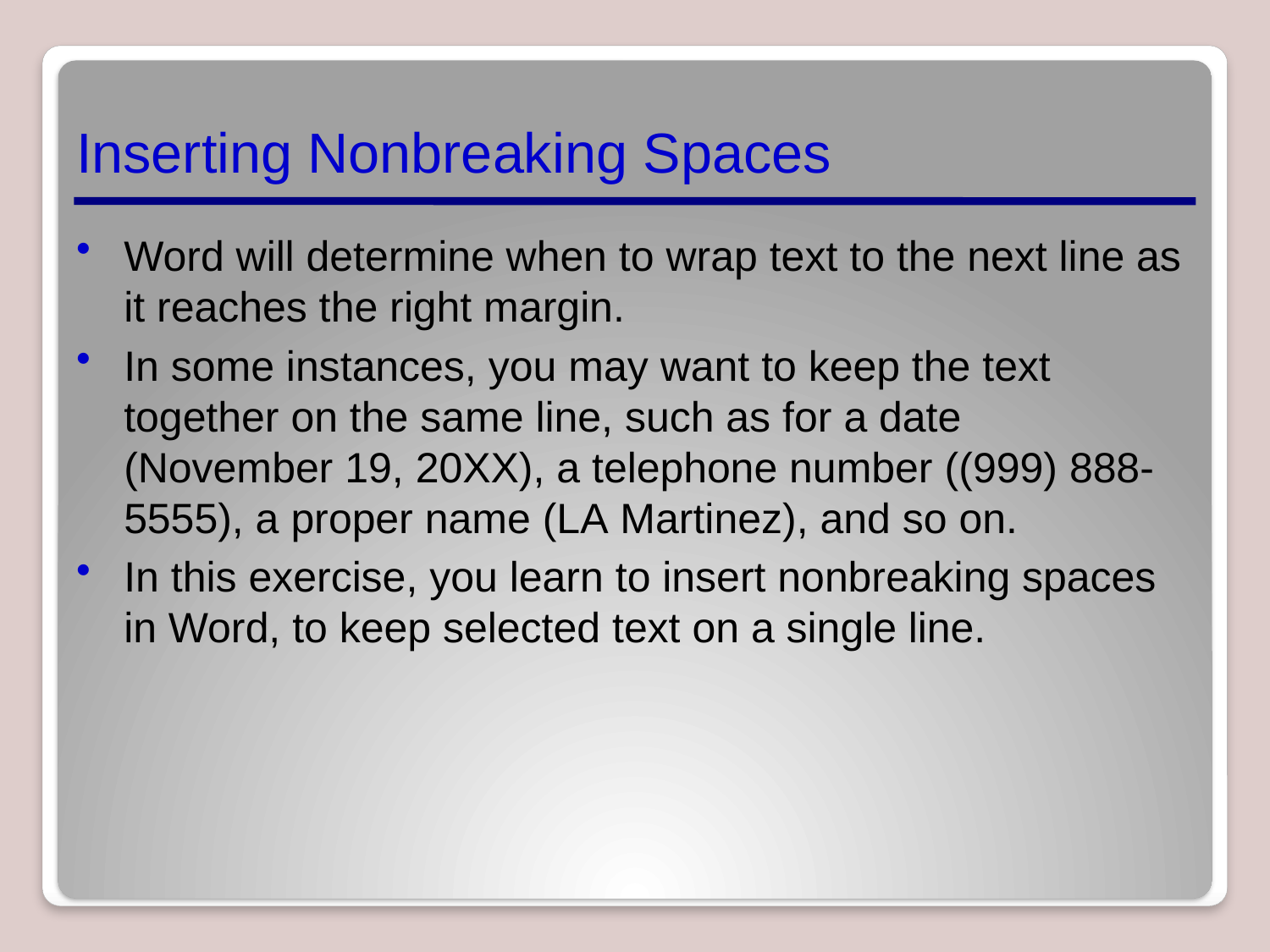

# Inserting Nonbreaking Spaces
Word will determine when to wrap text to the next line as it reaches the right margin.
In some instances, you may want to keep the text together on the same line, such as for a date (November 19, 20XX), a telephone number ((999) 888-5555), a proper name (LA Martinez), and so on.
In this exercise, you learn to insert nonbreaking spaces in Word, to keep selected text on a single line.